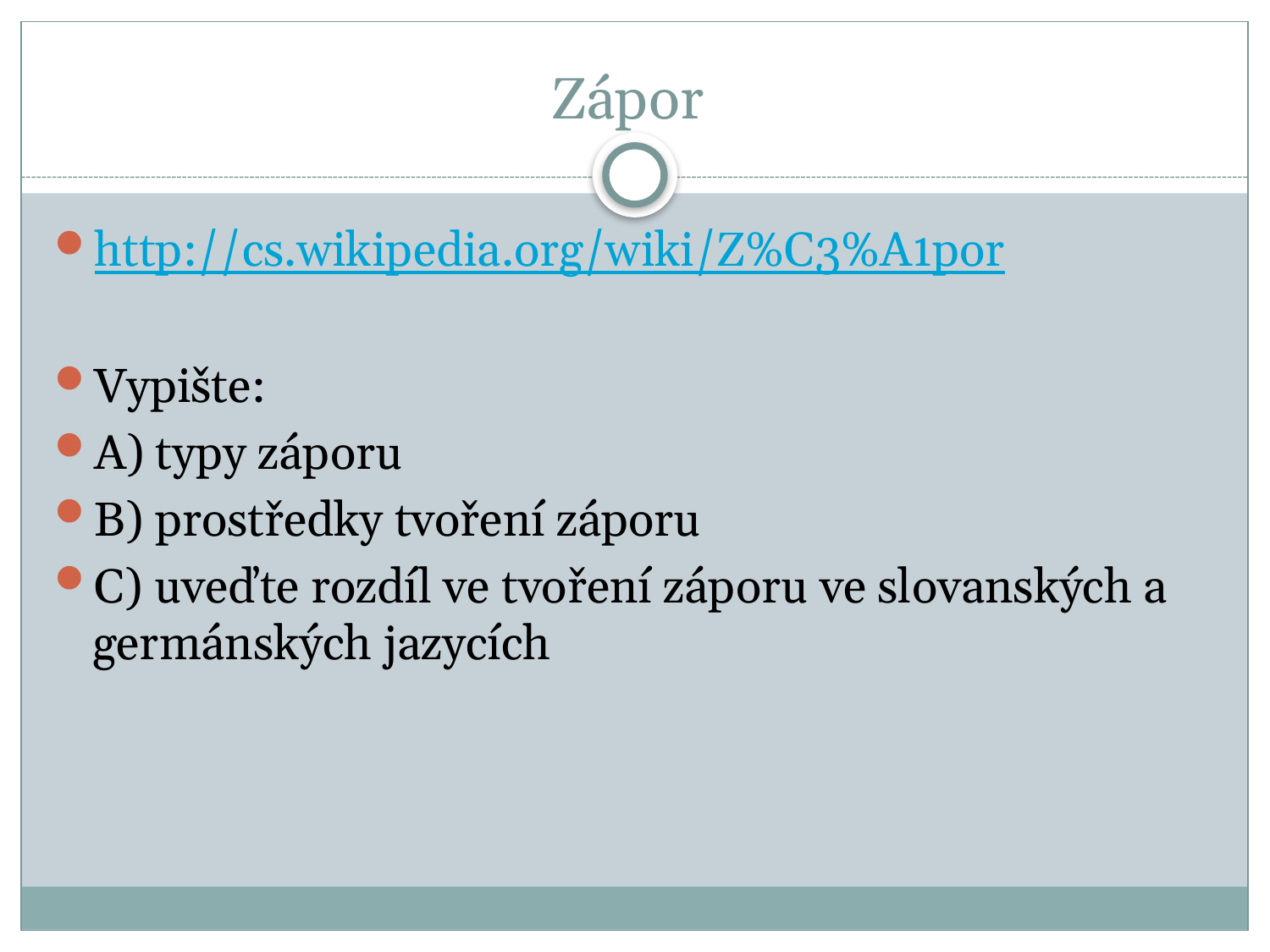

# Zápor
http://cs.wikipedia.org/wiki/Z%C3%A1por

Vypište:
A) typy záporu
B) prostředky tvoření záporu
C) uveďte rozdíl ve tvoření záporu ve slovanských a germánských jazycích